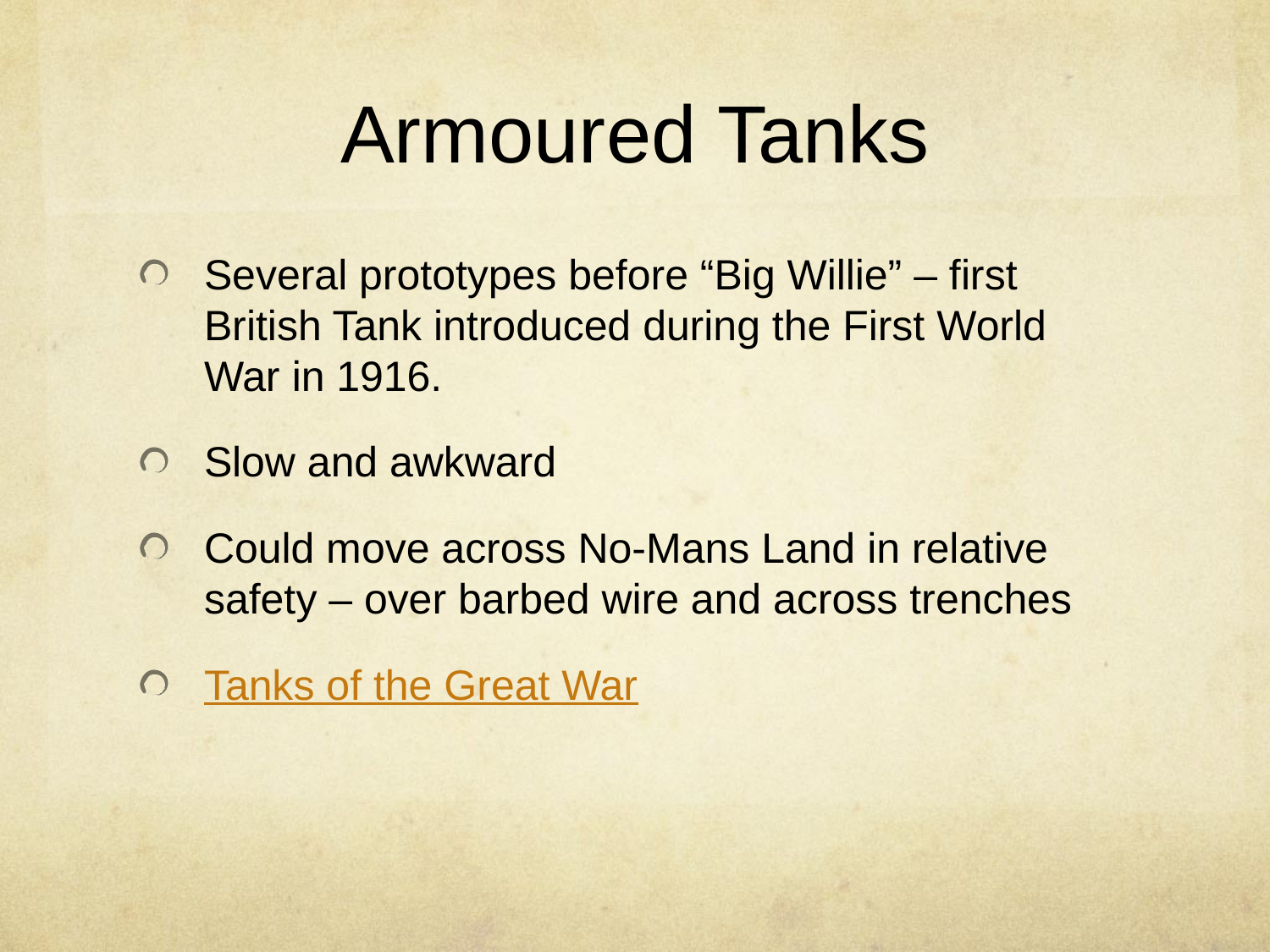

# Armoured Tanks
Several prototypes before “Big Willie” – first British Tank introduced during the First World War in 1916.
Slow and awkward
Could move across No-Mans Land in relative safety – over barbed wire and across trenches
Tanks of the Great War